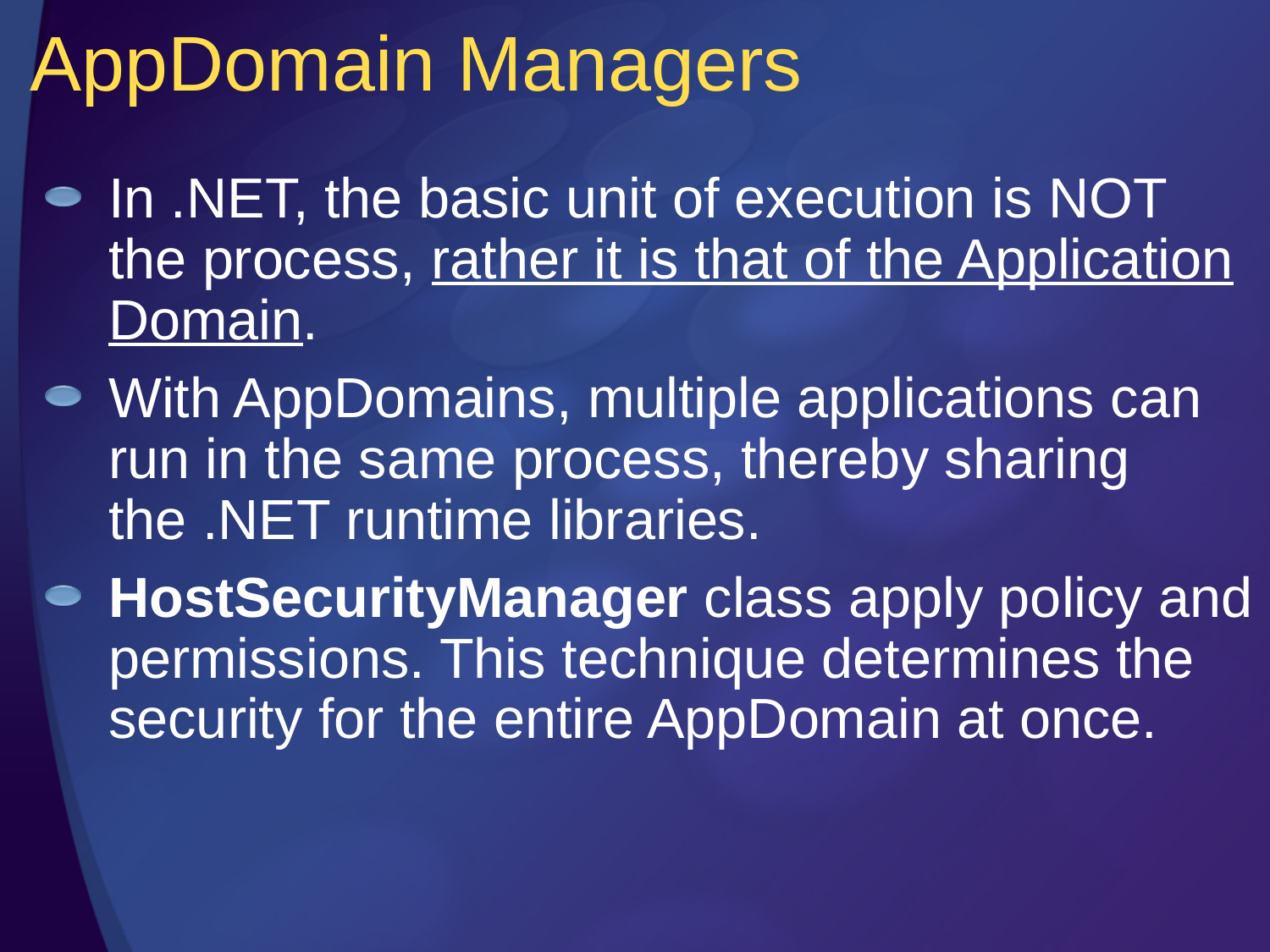

# AppDomain Managers
In .NET, the basic unit of execution is NOT the process, rather it is that of the Application Domain.
With AppDomains, multiple applications can run in the same process, thereby sharing the .NET runtime libraries.
HostSecurityManager class apply policy and permissions. This technique determines the security for the entire AppDomain at once.